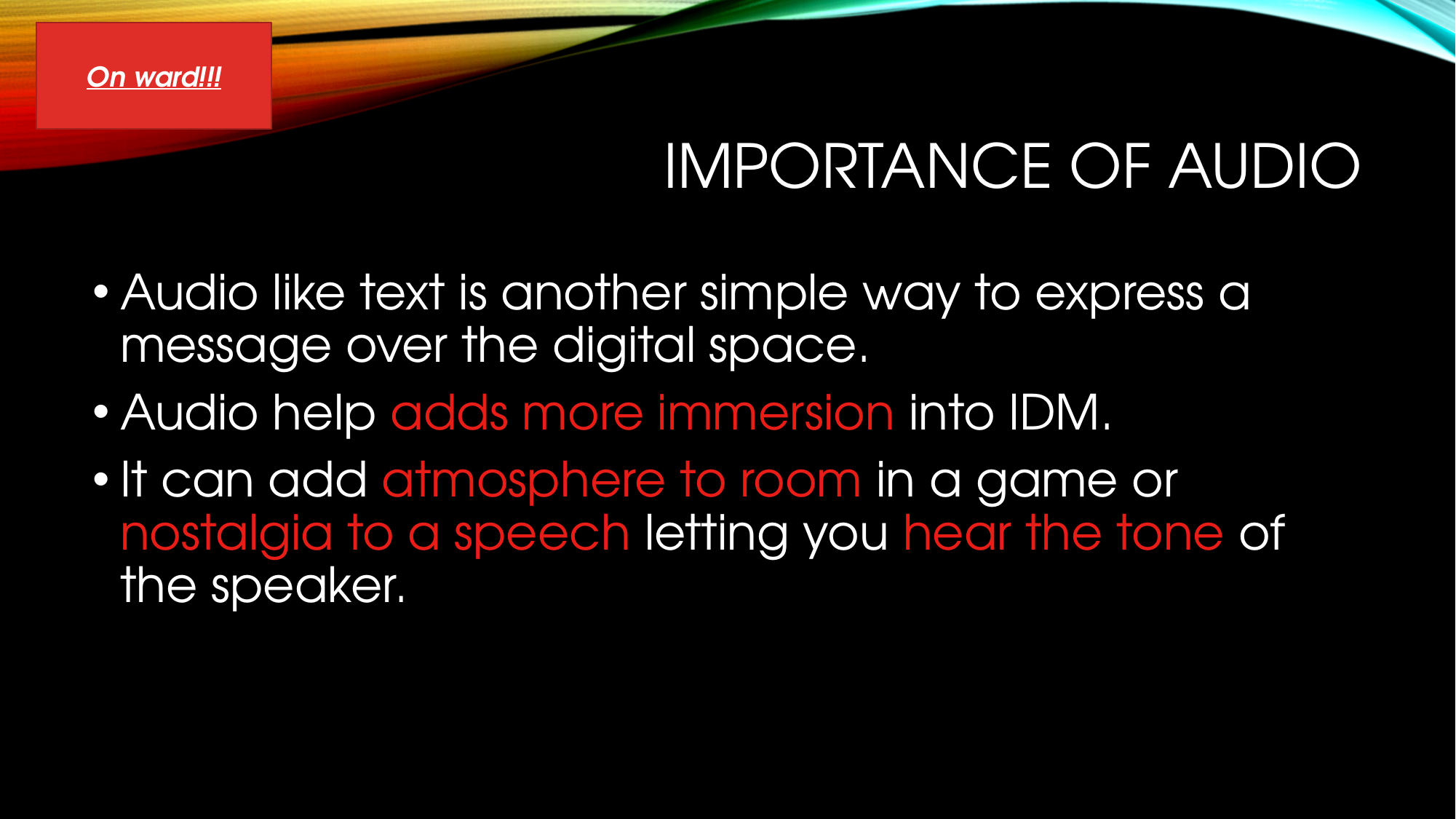

On ward!!!
# Importance of Audio
Audio like text is another simple way to express a message over the digital space.
Audio help adds more immersion into IDM.
It can add atmosphere to room in a game or  nostalgia to a speech letting you hear the tone of the speaker.